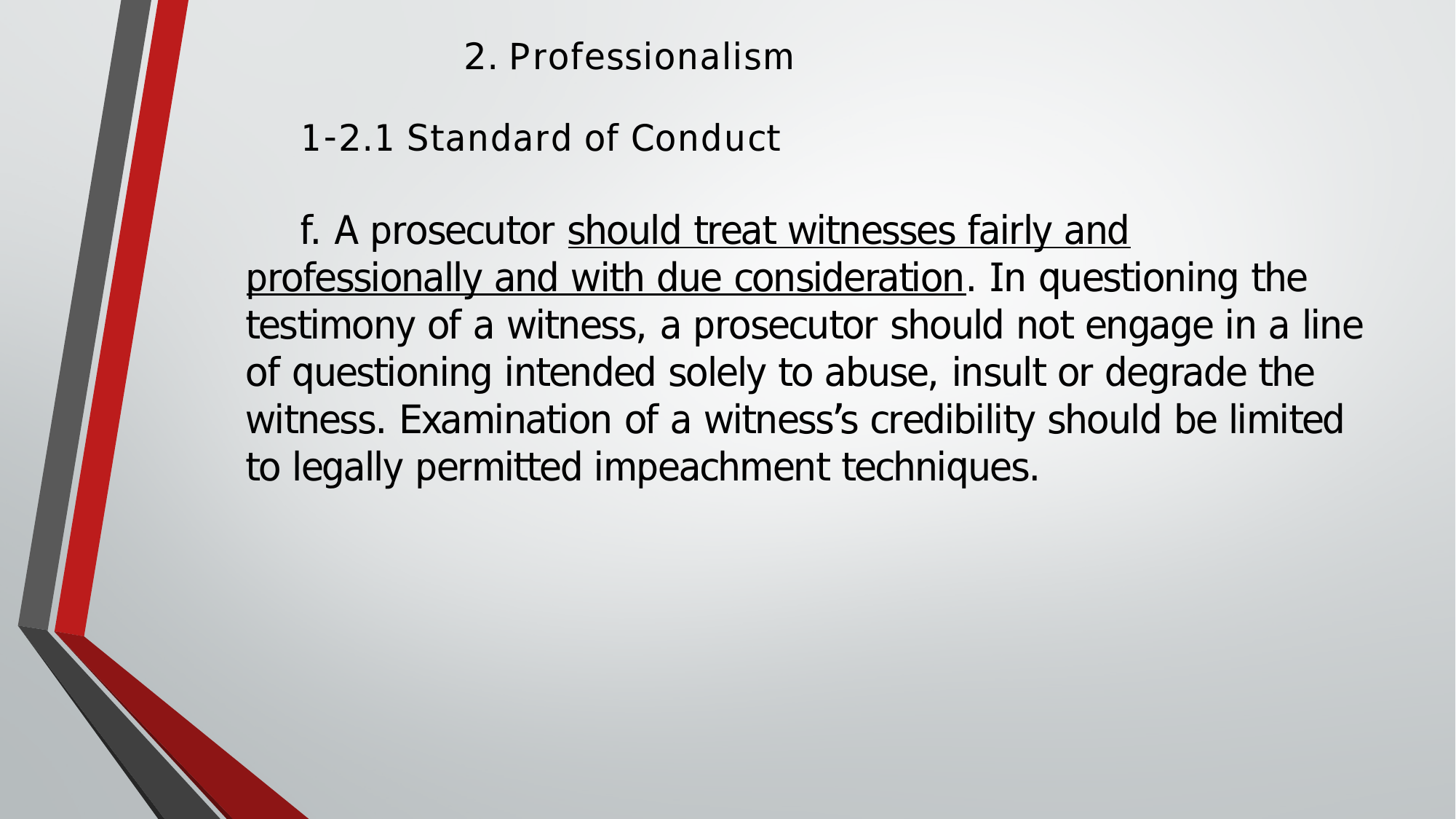

2. Professionalism

1-2.1 Standard of Conduct

f. A prosecutor should treat witnesses fairly and professionally and with due consideration. In questioning the testimony of a witness, a prosecutor should not engage in a line of questioning intended solely to abuse, insult or degrade the witness. Examination of a witness’s credibility should be limited to legally permitted impeachment techniques.